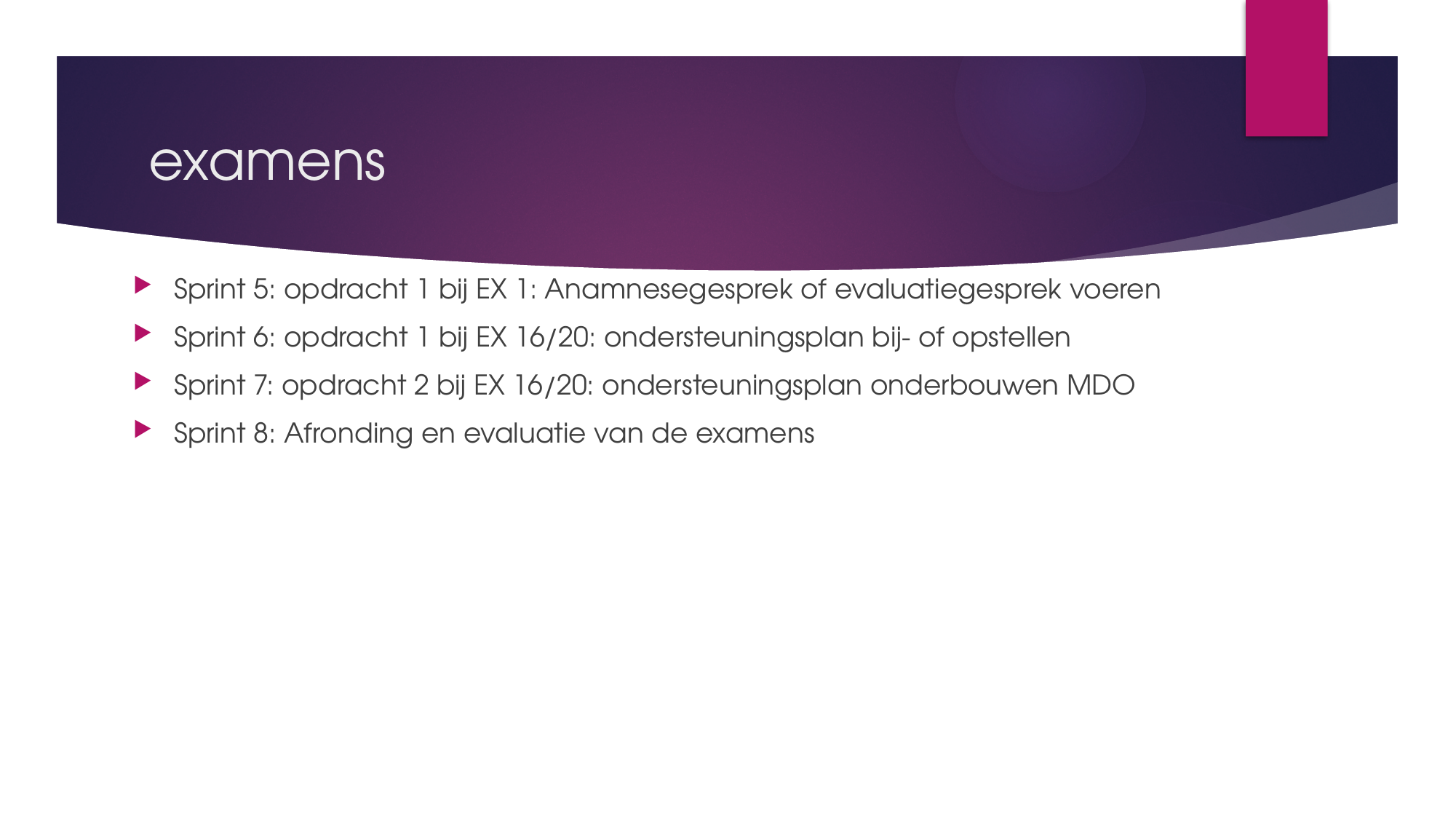

# examens
Sprint 5: opdracht 1 bij EX 1: Anamnesegesprek of evaluatiegesprek voeren
Sprint 6: opdracht 1 bij EX 16/20: ondersteuningsplan bij- of opstellen
Sprint 7: opdracht 2 bij EX 16/20: ondersteuningsplan onderbouwen MDO
Sprint 8: Afronding en evaluatie van de examens